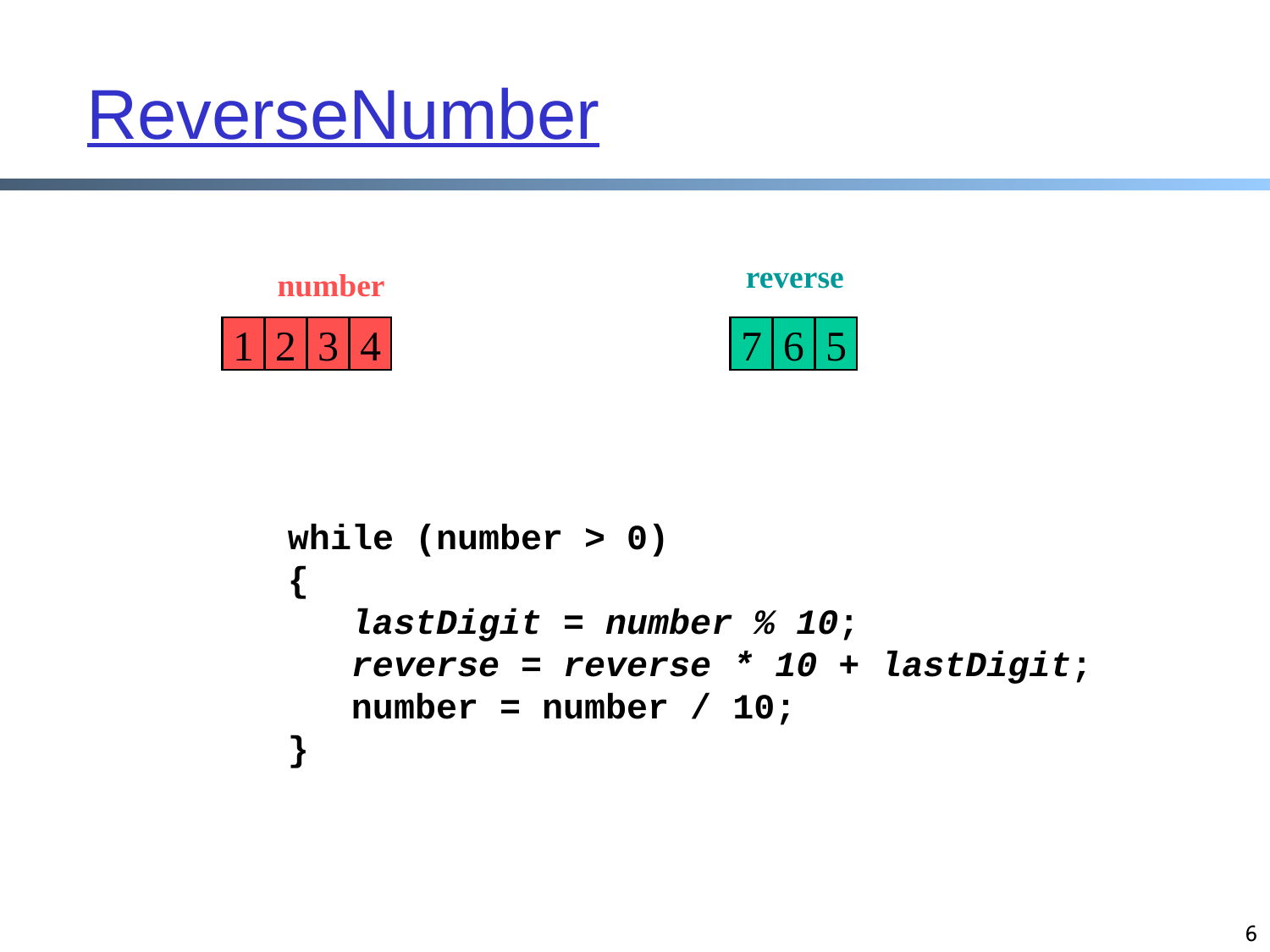

# ReverseNumber
reverse
number
1
2
3
4
7
6
5
while (number > 0)
{
   lastDigit = number % 10;
   reverse = reverse * 10 + lastDigit;
   number = number / 10;
}
6